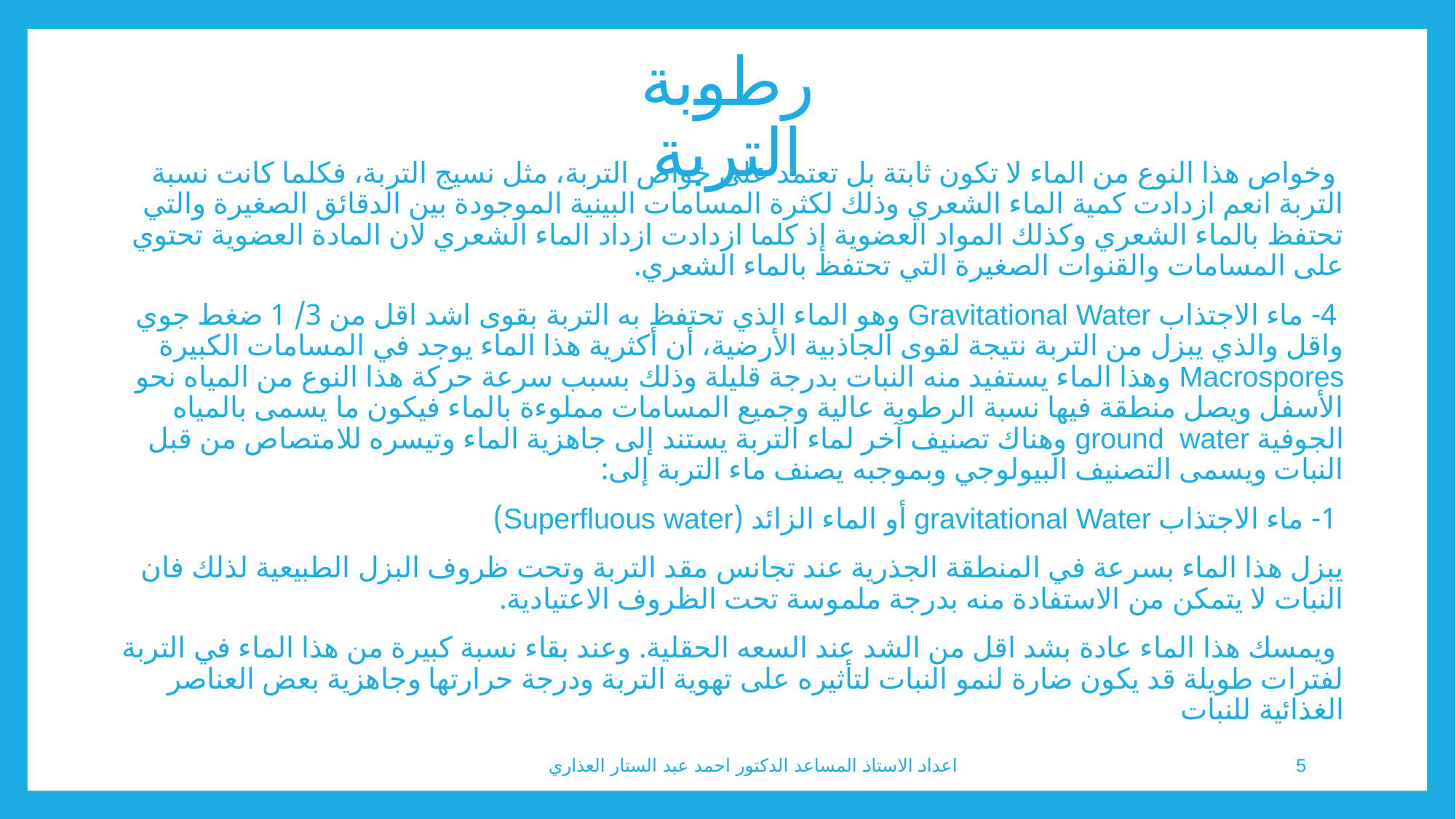

# رطوبة التربة
 وخواص هذا النوع من الماء لا تكون ثابتة بل تعتمد على خواص التربة، مثل نسيج التربة، فكلما كانت نسبة التربة انعم ازدادت كمية الماء الشعري وذلك لكثرة المسامات البينية الموجودة بين الدقائق الصغيرة والتي تحتفظ بالماء الشعري وكذلك المواد العضوية إذ كلما ازدادت ازداد الماء الشعري لان المادة العضوية تحتوي على المسامات والقنوات الصغيرة التي تحتفظ بالماء الشعري.
 4- ماء الاجتذاب Gravitational Water وهو الماء الذي تحتفظ به التربة بقوى اشد اقل من 3/ 1 ضغط جوي واقل والذي يبزل من التربة نتيجة لقوى الجاذبية الأرضية، أن أكثرية هذا الماء يوجد في المسامات الكبيرة Macrospores وهذا الماء يستفيد منه النبات بدرجة قليلة وذلك بسبب سرعة حركة هذا النوع من المياه نحو الأسفل ويصل منطقة فيها نسبة الرطوبة عالية وجميع المسامات مملوءة بالماء فيكون ما يسمى بالمياه الجوفية ground  water وهناك تصنيف آخر لماء التربة يستند إلى جاهزية الماء وتيسره للامتصاص من قبل النبات ويسمى التصنيف البيولوجي وبموجبه يصنف ماء التربة إلى:
 1- ماء الاجتذاب gravitational Water أو الماء الزائد (Superfluous water)
يبزل هذا الماء بسرعة في المنطقة الجذرية عند تجانس مقد التربة وتحت ظروف البزل الطبيعية لذلك فان النبات لا يتمكن من الاستفادة منه بدرجة ملموسة تحت الظروف الاعتيادية.
 ويمسك هذا الماء عادة بشد اقل من الشد عند السعه الحقلية. وعند بقاء نسبة كبيرة من هذا الماء في التربة لفترات طويلة قد يكون ضارة لنمو النبات لتأثيره على تهوية التربة ودرجة حرارتها وجاهزية بعض العناصر الغذائية للنبات

اعداد الاستاذ المساعد الدكتور احمد عبد الستار العذاري
5